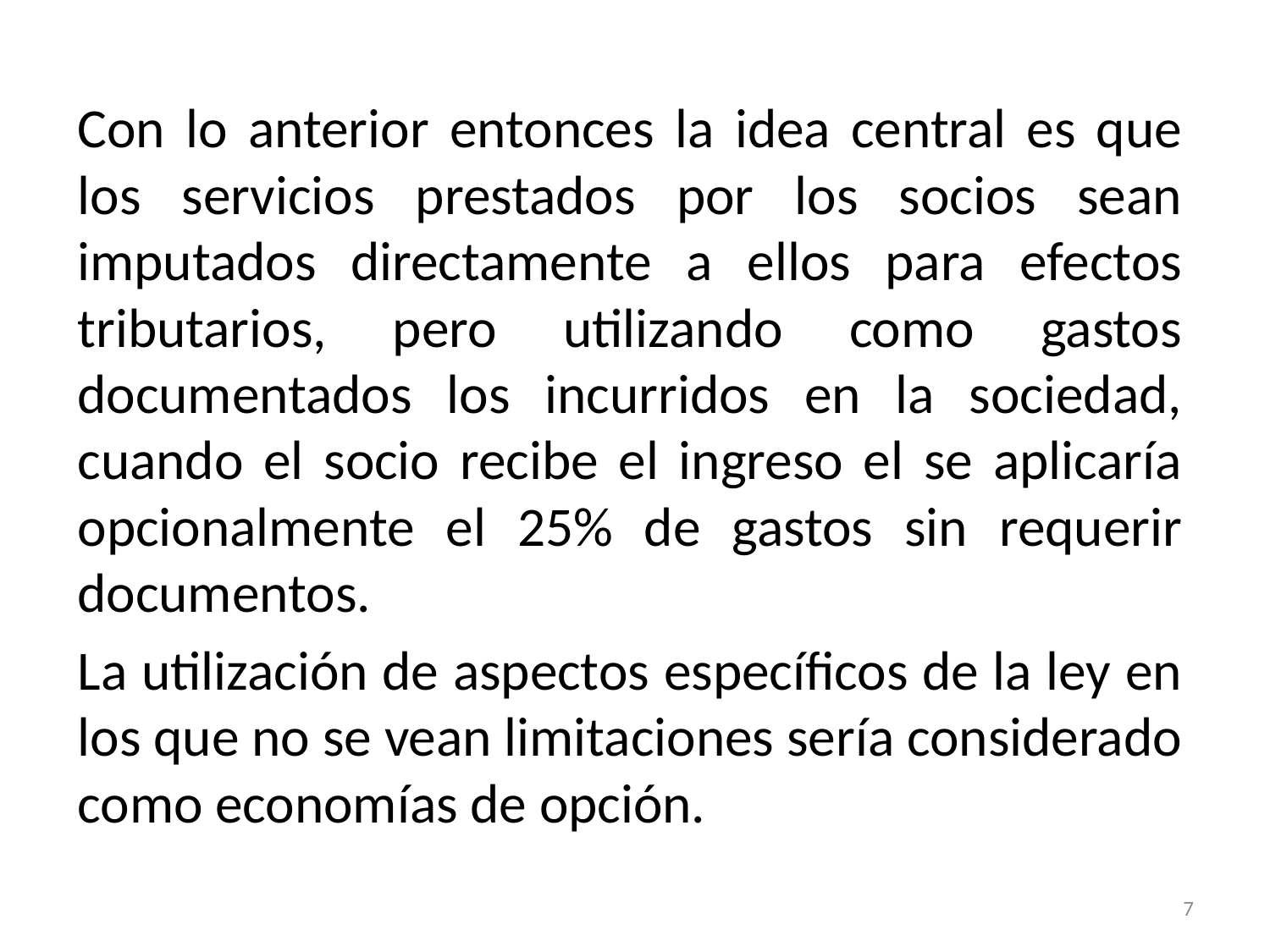

Con lo anterior entonces la idea central es que los servicios prestados por los socios sean imputados directamente a ellos para efectos tributarios, pero utilizando como gastos documentados los incurridos en la sociedad, cuando el socio recibe el ingreso el se aplicaría opcionalmente el 25% de gastos sin requerir documentos.
La utilización de aspectos específicos de la ley en los que no se vean limitaciones sería considerado como economías de opción.

#
7